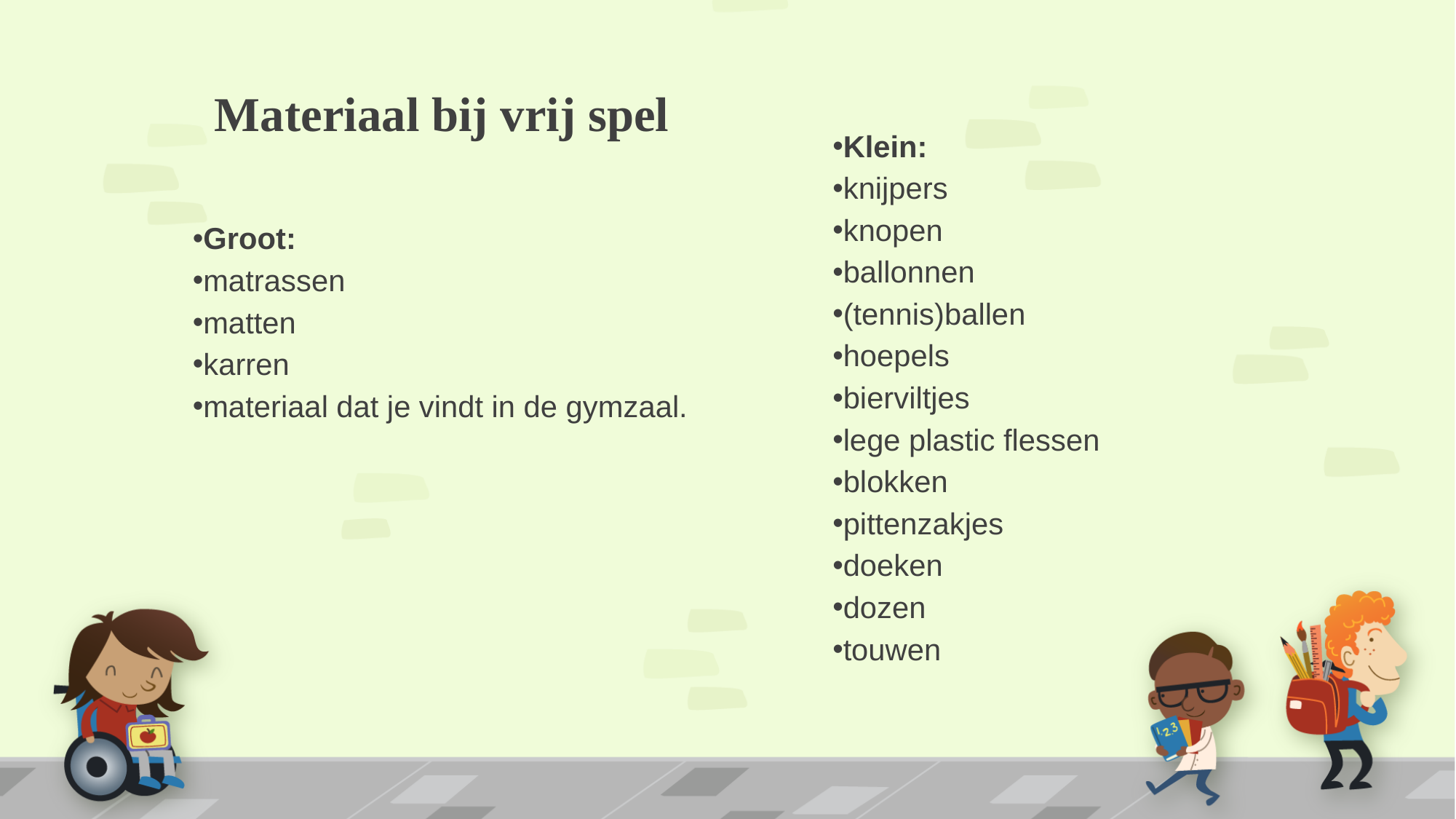

# Materiaal bij vrij spel
Klein:
knijpers
knopen
ballonnen
(tennis)ballen
hoepels
bierviltjes
lege plastic flessen
blokken
pittenzakjes
doeken
dozen
touwen

Groot:
matrassen
matten
karren
materiaal dat je vindt in de gymzaal.